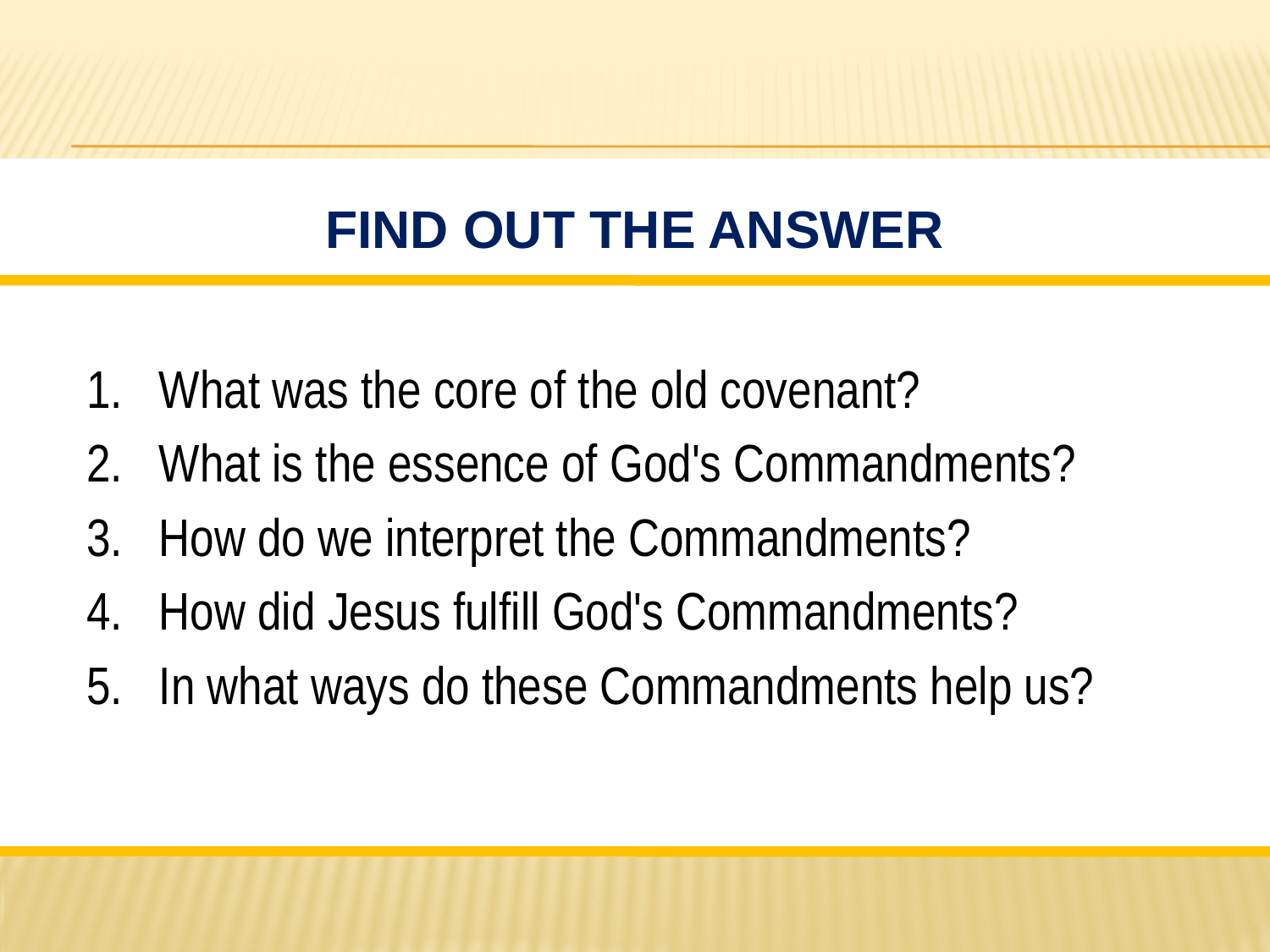

# Find out the Answer

1.	  What was the core of the old covenant?
2.	  What is the essence of God's Commandments?
3.	  How do we interpret the Commandments?
4.	  How did Jesus fulfill God's Commandments?
5.	  In what ways do these Commandments help us?